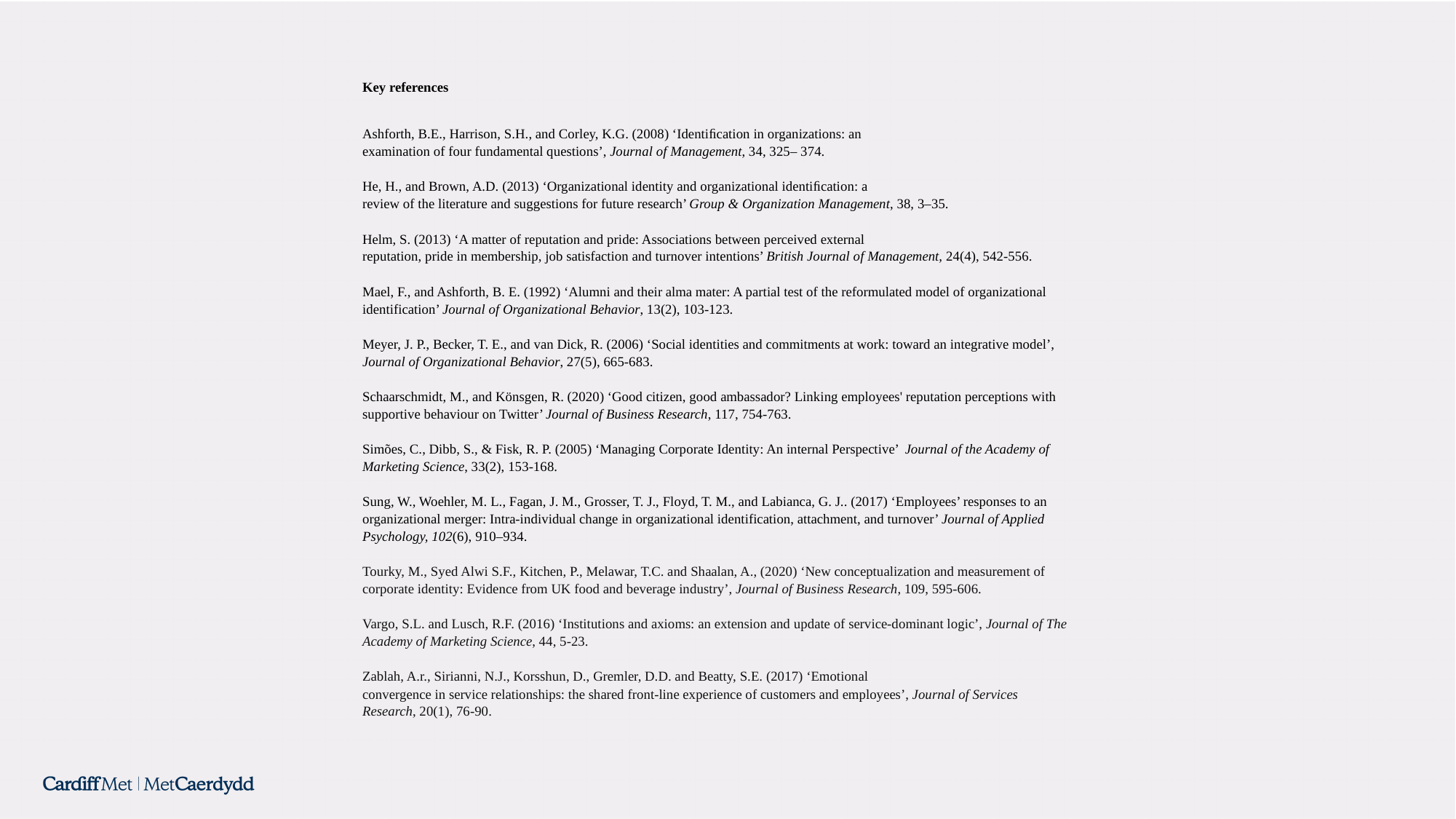

Key references

Ashforth, B.E., Harrison, S.H., and Corley, K.G. (2008) ‘Identiﬁcation in organizations: an
examination of four fundamental questions’, Journal of Management, 34, 325– 374.

He, H., and Brown, A.D. (2013) ‘Organizational identity and organizational identiﬁcation: a
review of the literature and suggestions for future research’ Group & Organization Management, 38, 3–35.

Helm, S. (2013) ‘A matter of reputation and pride: Associations between perceived external
reputation, pride in membership, job satisfaction and turnover intentions’ British Journal of Management, 24(4), 542-556.

Mael, F., and Ashforth, B. E. (1992) ‘Alumni and their alma mater: A partial test of the reformulated model of organizational identification’ Journal of Organizational Behavior, 13(2), 103-123.

Meyer, J. P., Becker, T. E., and van Dick, R. (2006) ‘Social identities and commitments at work: toward an integrative model’, Journal of Organizational Behavior, 27(5), 665-683.

Schaarschmidt, M., and Könsgen, R. (2020) ‘Good citizen, good ambassador? Linking employees' reputation perceptions with supportive behaviour on Twitter’ Journal of Business Research, 117, 754-763.

Simões, C., Dibb, S., & Fisk, R. P. (2005) ‘Managing Corporate Identity: An internal Perspective’  Journal of the Academy of Marketing Science, 33(2), 153-168.

Sung, W., Woehler, M. L., Fagan, J. M., Grosser, T. J., Floyd, T. M., and Labianca, G. J.. (2017) ‘Employees’ responses to an organizational merger: Intra-individual change in organizational identification, attachment, and turnover’ Journal of Applied Psychology, 102(6), 910–934.

Tourky, M., Syed Alwi S.F., Kitchen, P., Melawar, T.C. and Shaalan, A., (2020) ‘New conceptualization and measurement of corporate identity: Evidence from UK food and beverage industry’, Journal of Business Research, 109, 595-606.

Vargo, S.L. and Lusch, R.F. (2016) ‘Institutions and axioms: an extension and update of service-dominant logic’, Journal of The Academy of Marketing Science, 44, 5-23.

Zablah, A.r., Sirianni, N.J., Korsshun, D., Gremler, D.D. and Beatty, S.E. (2017) ‘Emotional
convergence in service relationships: the shared front-line experience of customers and employees’, Journal of Services Research, 20(1), 76-90.